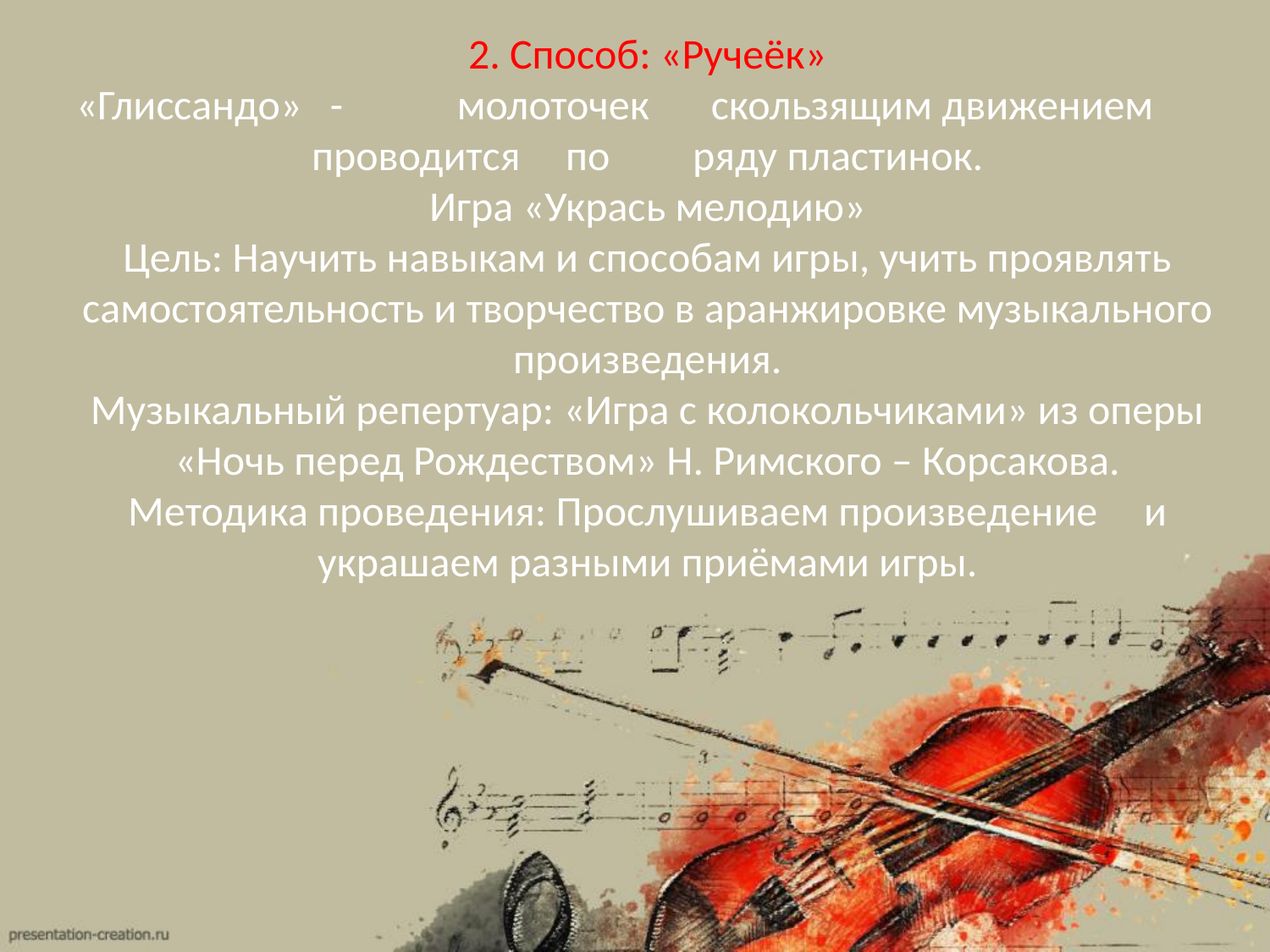

# 2. Способ: «Ручеёк» «Глиссандо»	-	молоточек	скользящим движением	проводится	по	ряду пластинок. Игра «Укрась мелодию» Цель: Научить навыкам и способам игры, учить проявлять самостоятельность и творчество в аранжировке музыкального произведения. Музыкальный репертуар: «Игра с колокольчиками» из оперы «Ночь перед Рождеством» Н. Римского – Корсакова. Методика проведения: Прослушиваем произведение	и украшаем разными приёмами игры.